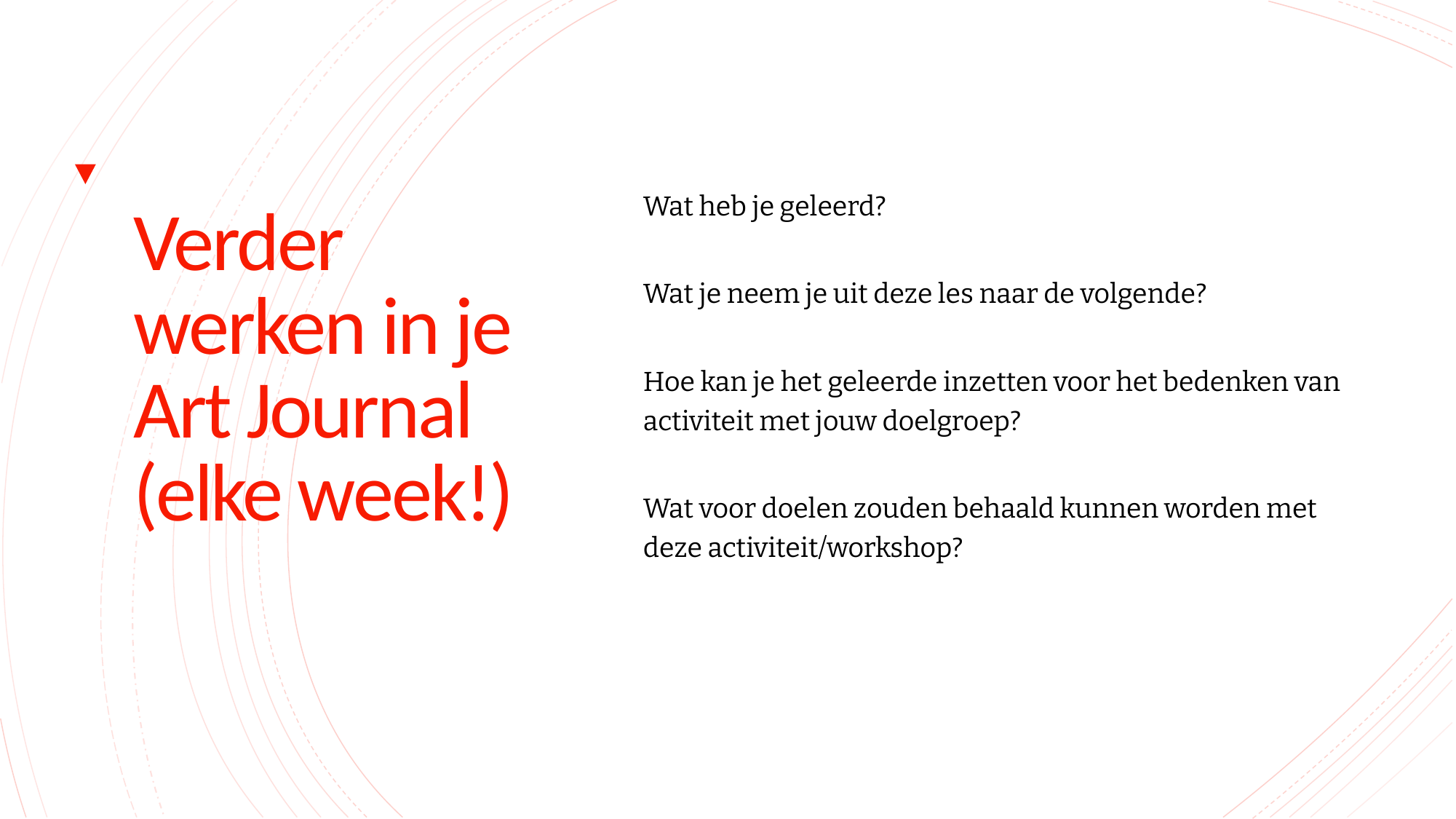

# Verder werken in je Art Journal (elke week!)
Wat heb je geleerd?
Wat je neem je uit deze les naar de volgende?
Hoe kan je het geleerde inzetten voor het bedenken van activiteit met jouw doelgroep?
Wat voor doelen zouden behaald kunnen worden met deze activiteit/workshop?